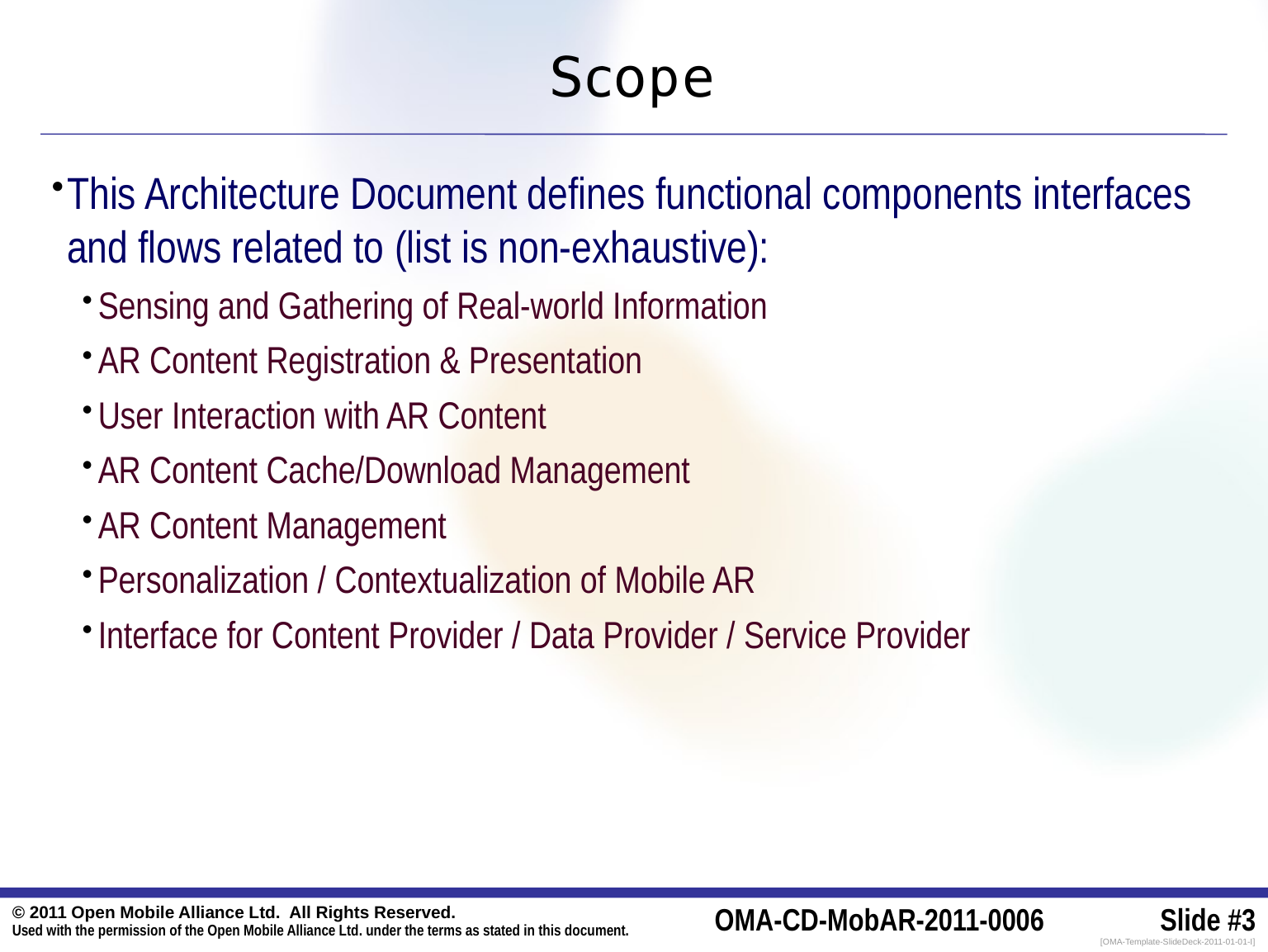

# Scope
This Architecture Document defines functional components interfaces and flows related to (list is non-exhaustive):
Sensing and Gathering of Real-world Information
AR Content Registration & Presentation
User Interaction with AR Content
AR Content Cache/Download Management
AR Content Management
Personalization / Contextualization of Mobile AR
Interface for Content Provider / Data Provider / Service Provider